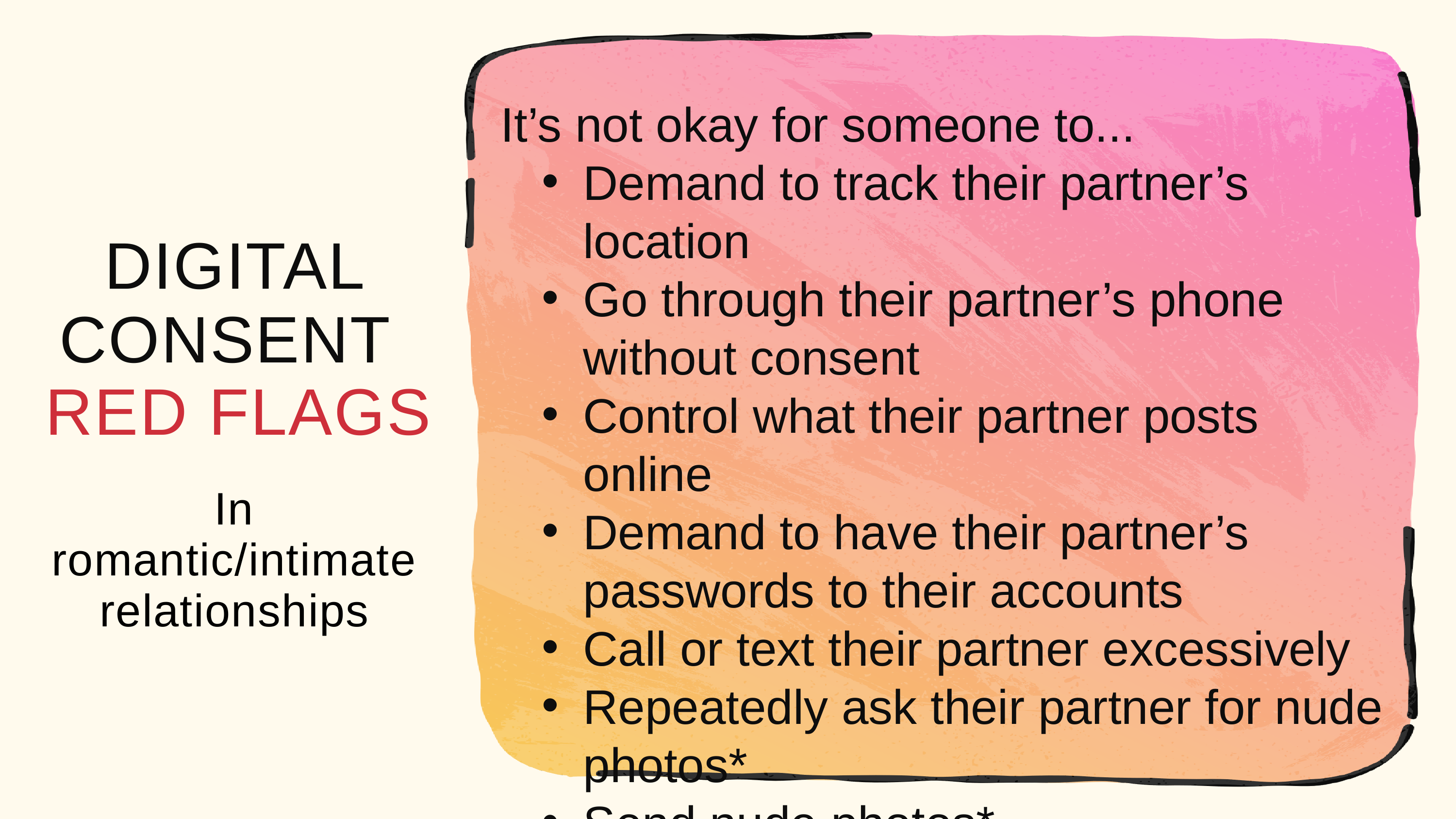

It’s not okay for someone to...
Demand to track their partner’s location
Go through their partner’s phone without consent
Control what their partner posts online
Demand to have their partner’s passwords to their accounts
Call or text their partner excessively
Repeatedly ask their partner for nude photos*
Send nude photos*
DIGITAL CONSENT
RED FLAGS
In romantic/intimate relationships